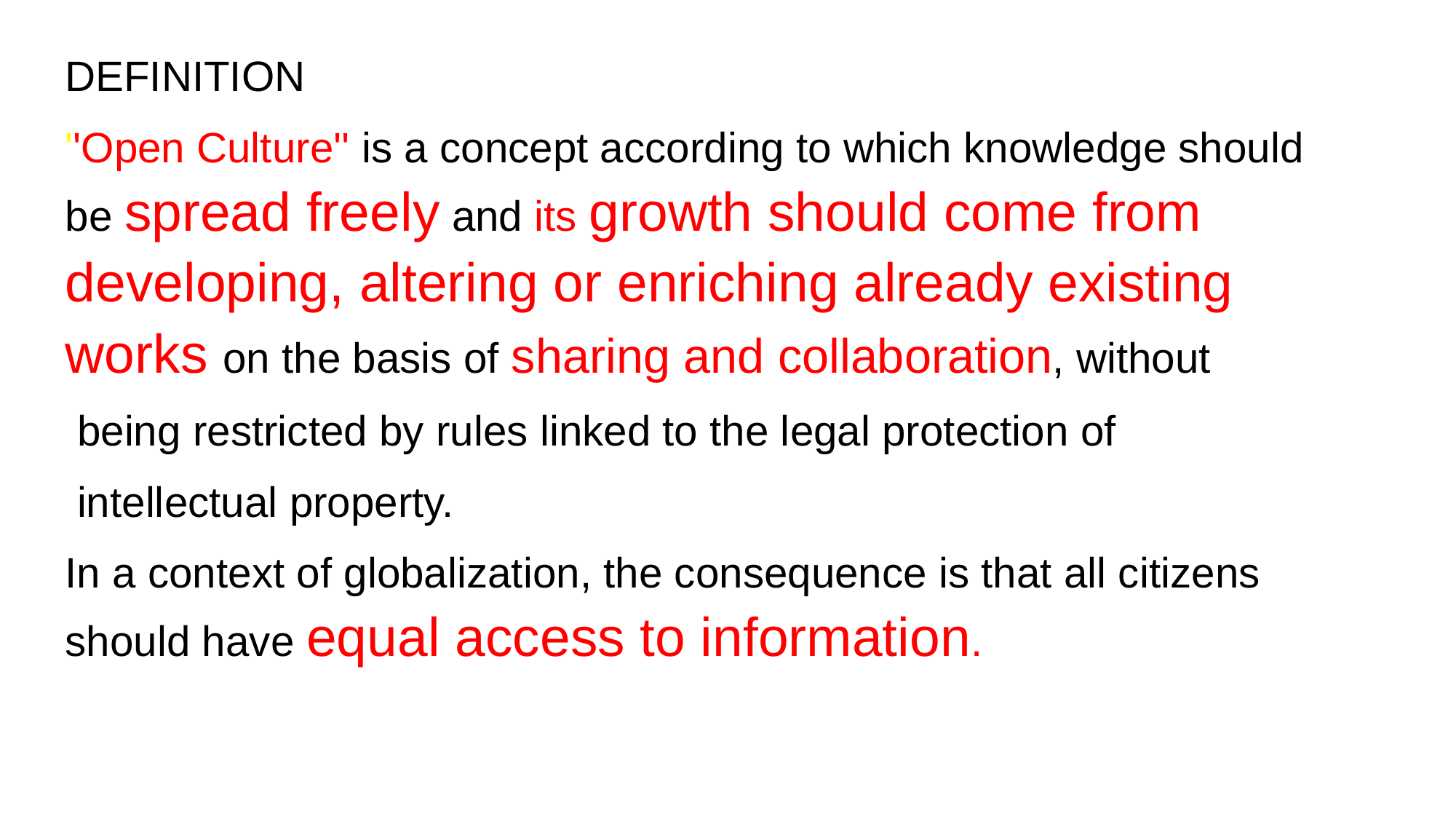

DEFINITION

''Open Culture'' is a concept according to which knowledge should

be spread freely and its growth should come from

developing, altering or enriching already existing

works on the basis of sharing and collaboration, without

 being restricted by rules linked to the legal protection of

 intellectual property.

In a context of globalization, the consequence is that all citizens

should have equal access to information.